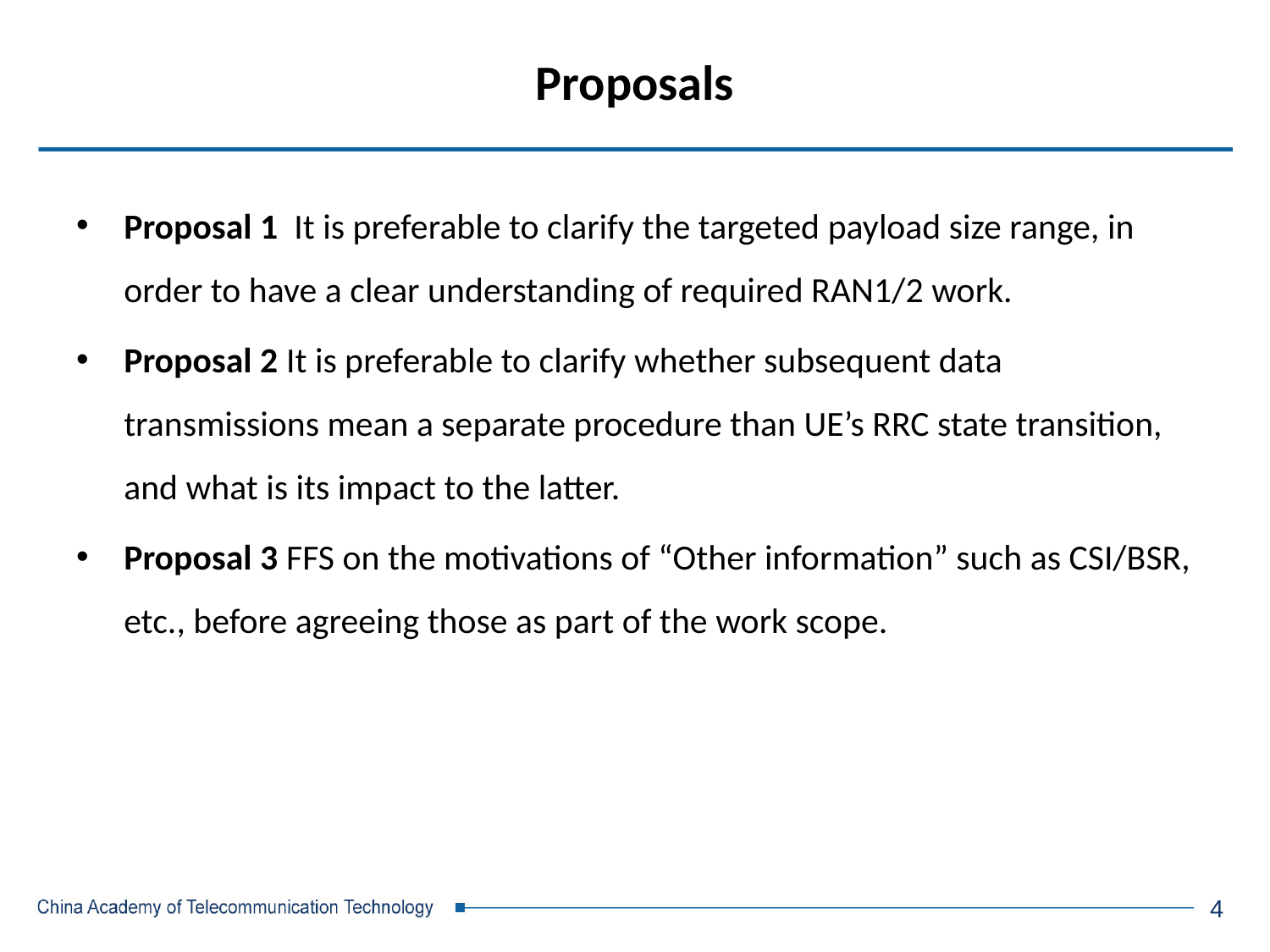

# Proposals
Proposal 1  It is preferable to clarify the targeted payload size range, in order to have a clear understanding of required RAN1/2 work.
Proposal 2 It is preferable to clarify whether subsequent data transmissions mean a separate procedure than UE’s RRC state transition, and what is its impact to the latter.
Proposal 3 FFS on the motivations of “Other information” such as CSI/BSR, etc., before agreeing those as part of the work scope.

4